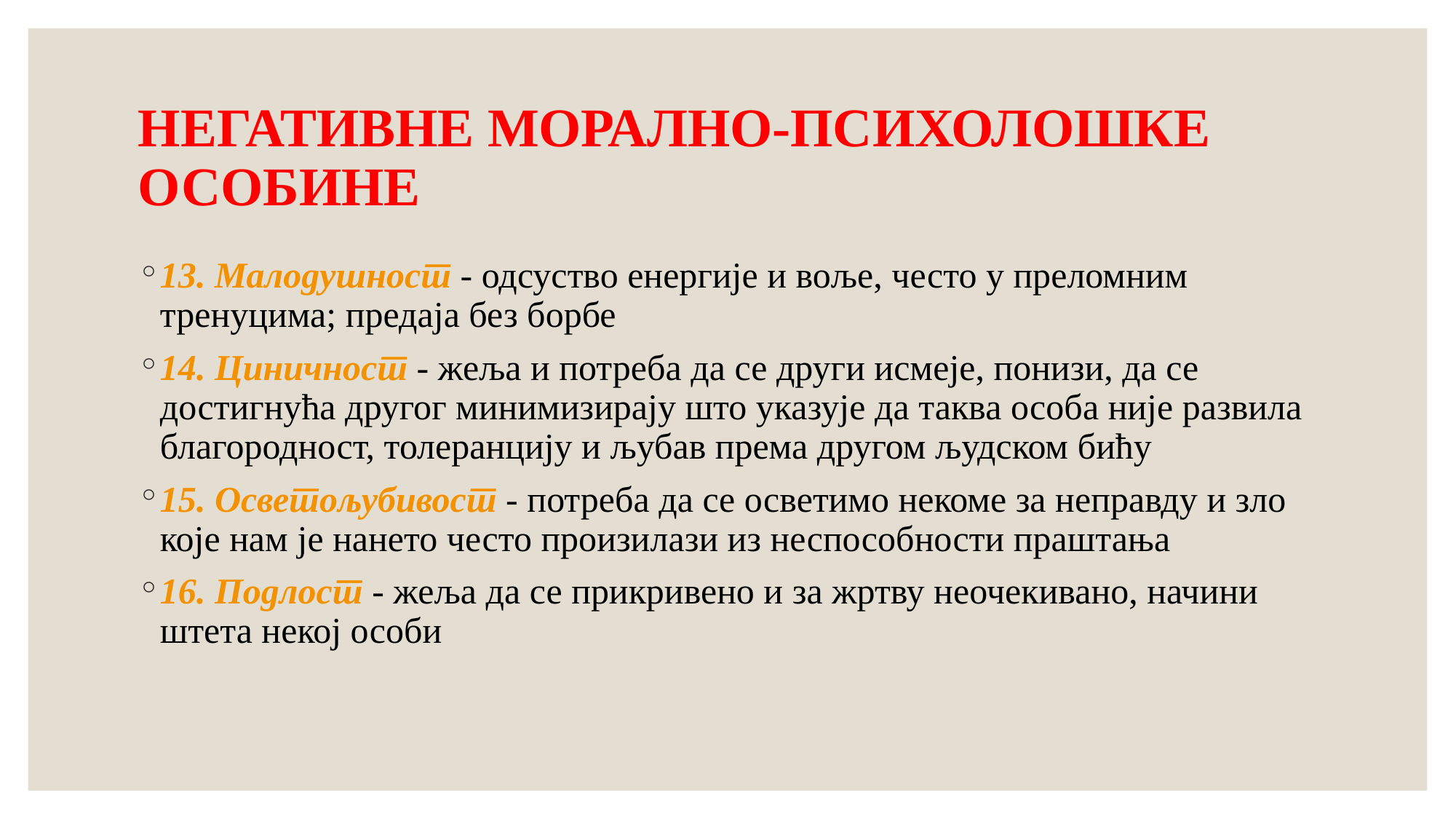

# НЕГАТИВНЕ МОРАЛНО-ПСИХОЛОШКЕ ОСОБИНЕ
13. Малодушност - одсуство енергије и воље, често у преломним тренуцима; предаја без борбе
14. Циничност - жеља и потреба да се други исмеје, понизи, да се достигнућа другог минимизирају што указује да таква особа није развила благородност, толеранцију и љубав према другом људском бићу
15. Осветољубивост - потреба да се осветимо некоме за неправду и зло које нам је нането често произилази из неспособности праштања
16. Подлост - жеља да се прикривено и за жртву неочекивано, начини штета некој особи